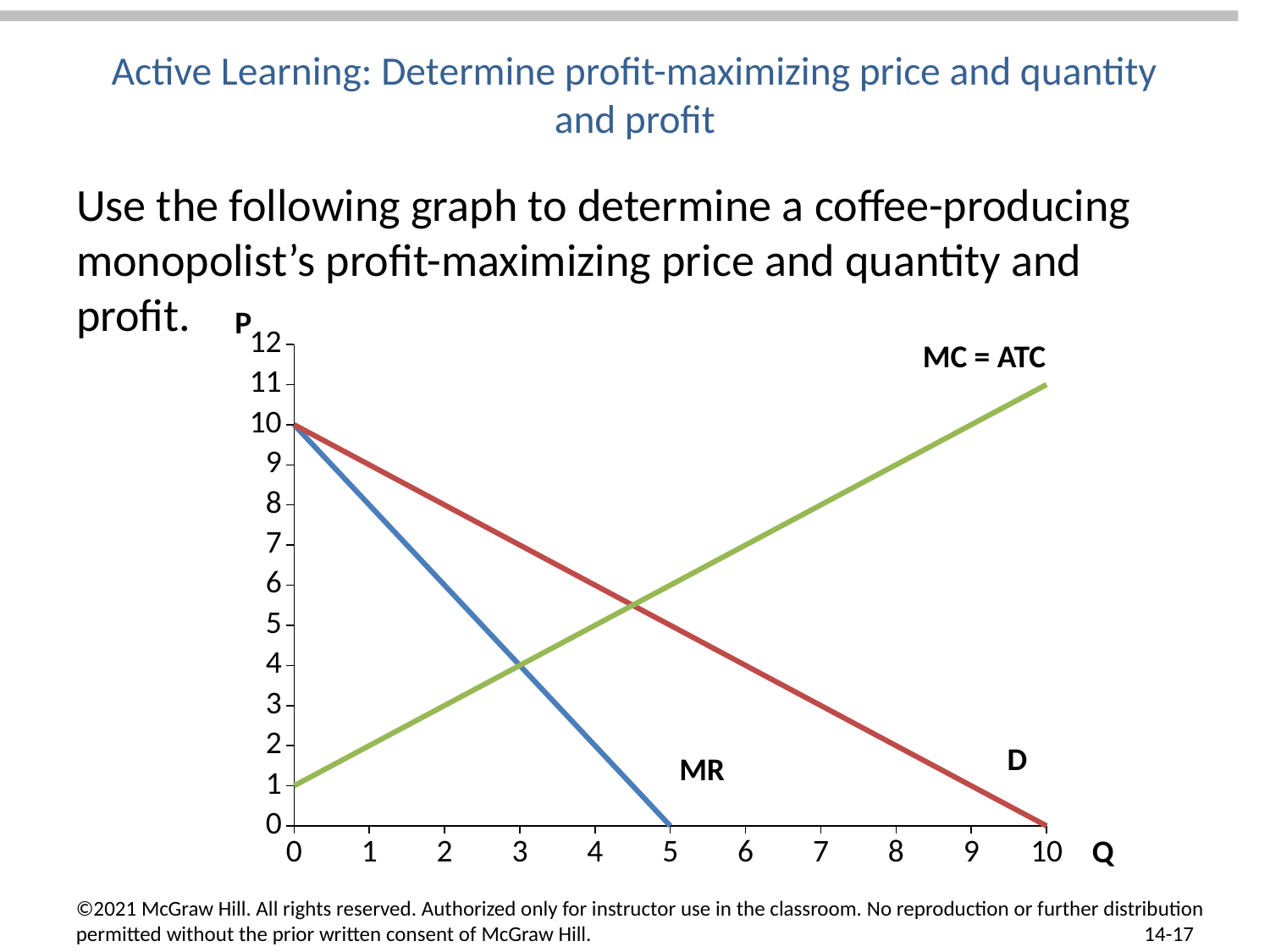

# Active Learning: Determine profit-maximizing price and quantity and profit
Use the following graph to determine a coffee-producing monopolist’s profit-maximizing price and quantity and profit.

P

### Chart

| Category | MR | D | MC |
|---|---|---|---|
| 0 | 10.0 | 10.0 | 1.0 |
| 1 | 8.0 | 9.0 | 2.0 |
| 2 | 6.0 | 8.0 | 3.0 |
| 3 | 4.0 | 7.0 | 4.0 |
| 4 | 2.0 | 6.0 | 5.0 |
| 5 | 0.0 | 5.0 | 6.0 |
| 6 | None | 4.0 | 7.0 |
| 7 | None | 3.0 | 8.0 |
| 8 | None | 2.0 | 9.0 |
| 9 | None | 1.0 | 10.0 |
| 10 | None | 0.0 | 11.0 |
MC = ATC
Q